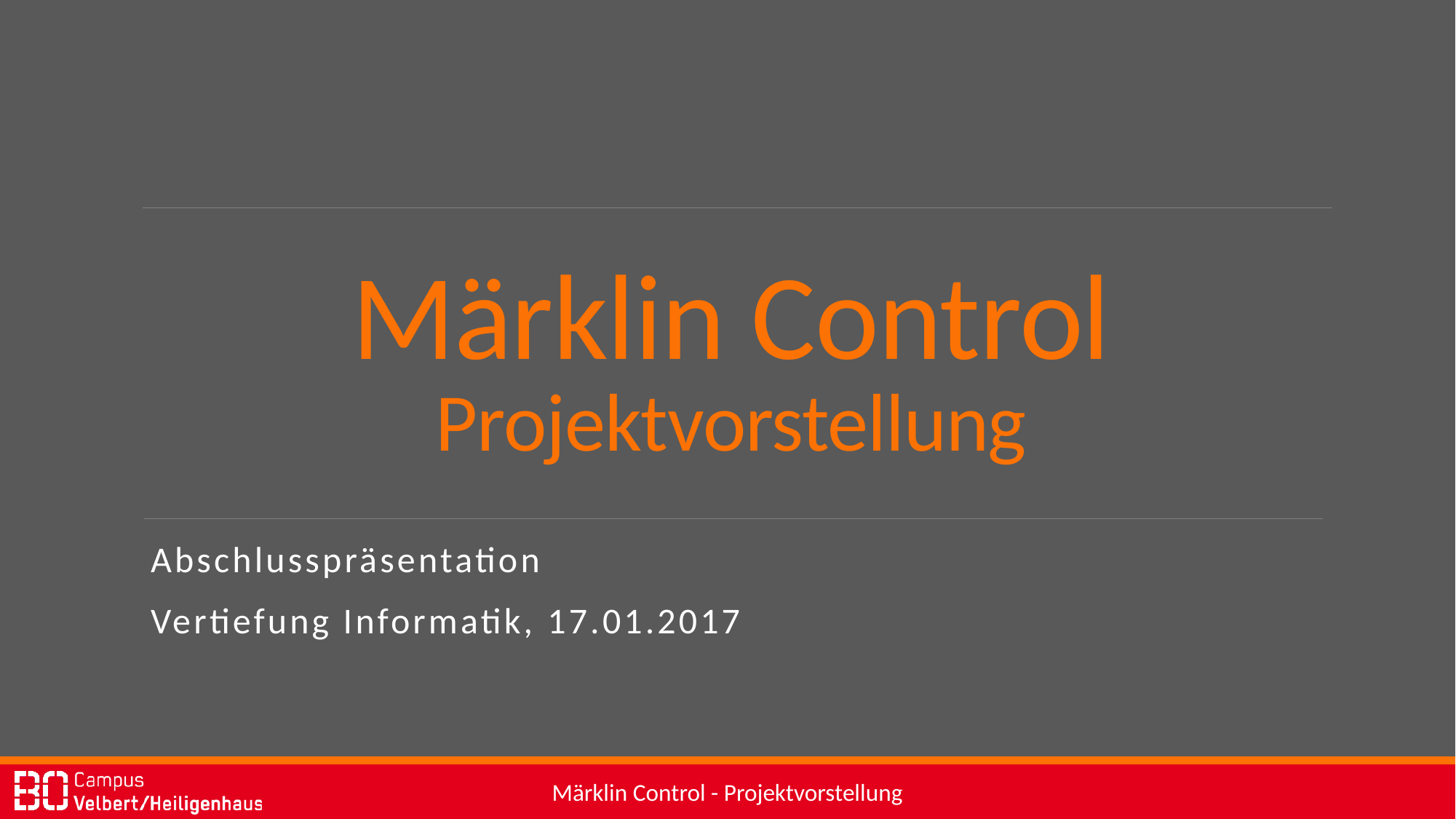

# Märklin Control Projektvorstellung
Abschlusspräsentation
Vertiefung Informatik, 17.01.2017